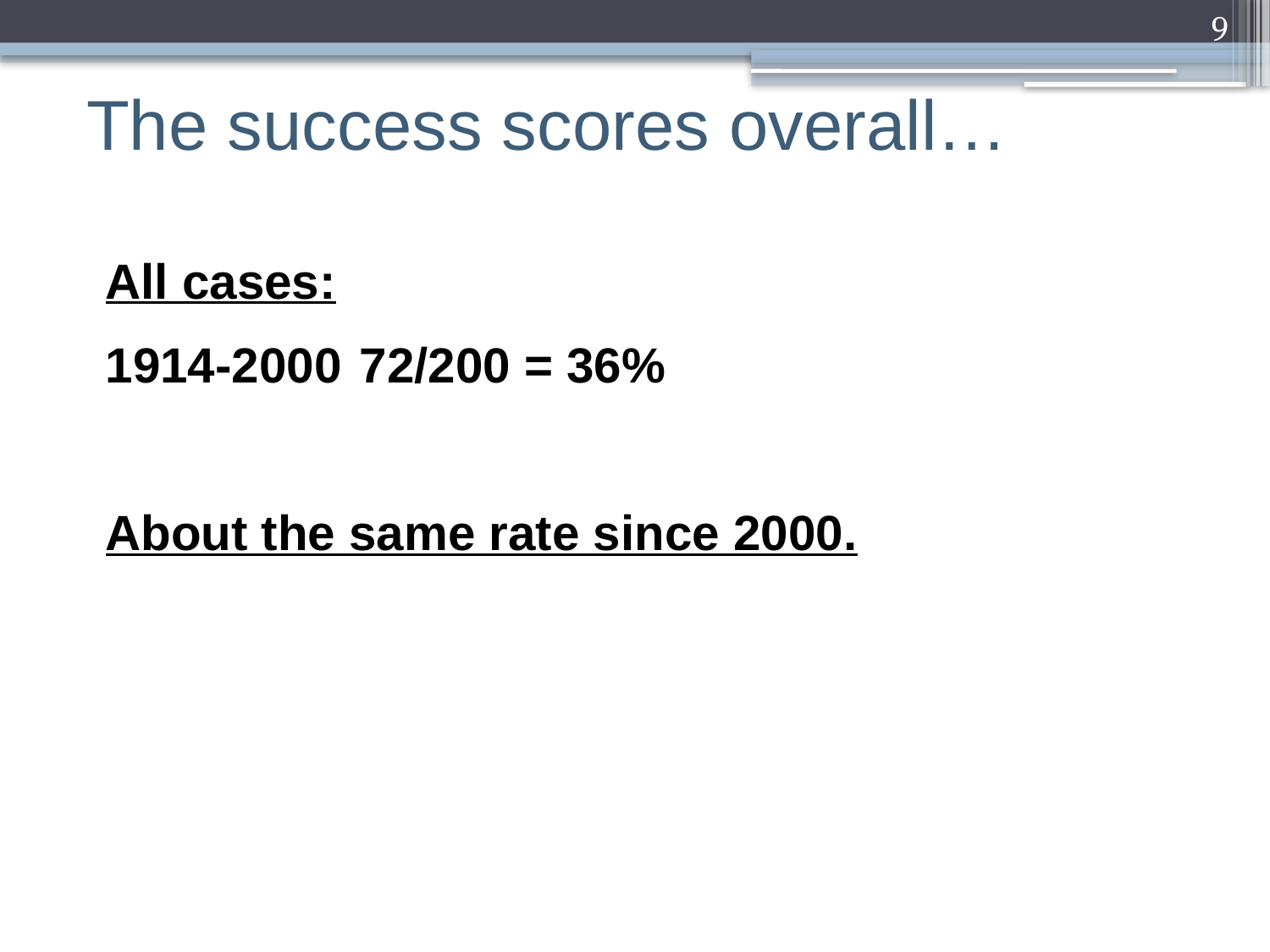

9
# The success scores overall…
All cases:
1914-2000	72/200 = 36%

About the same rate since 2000.